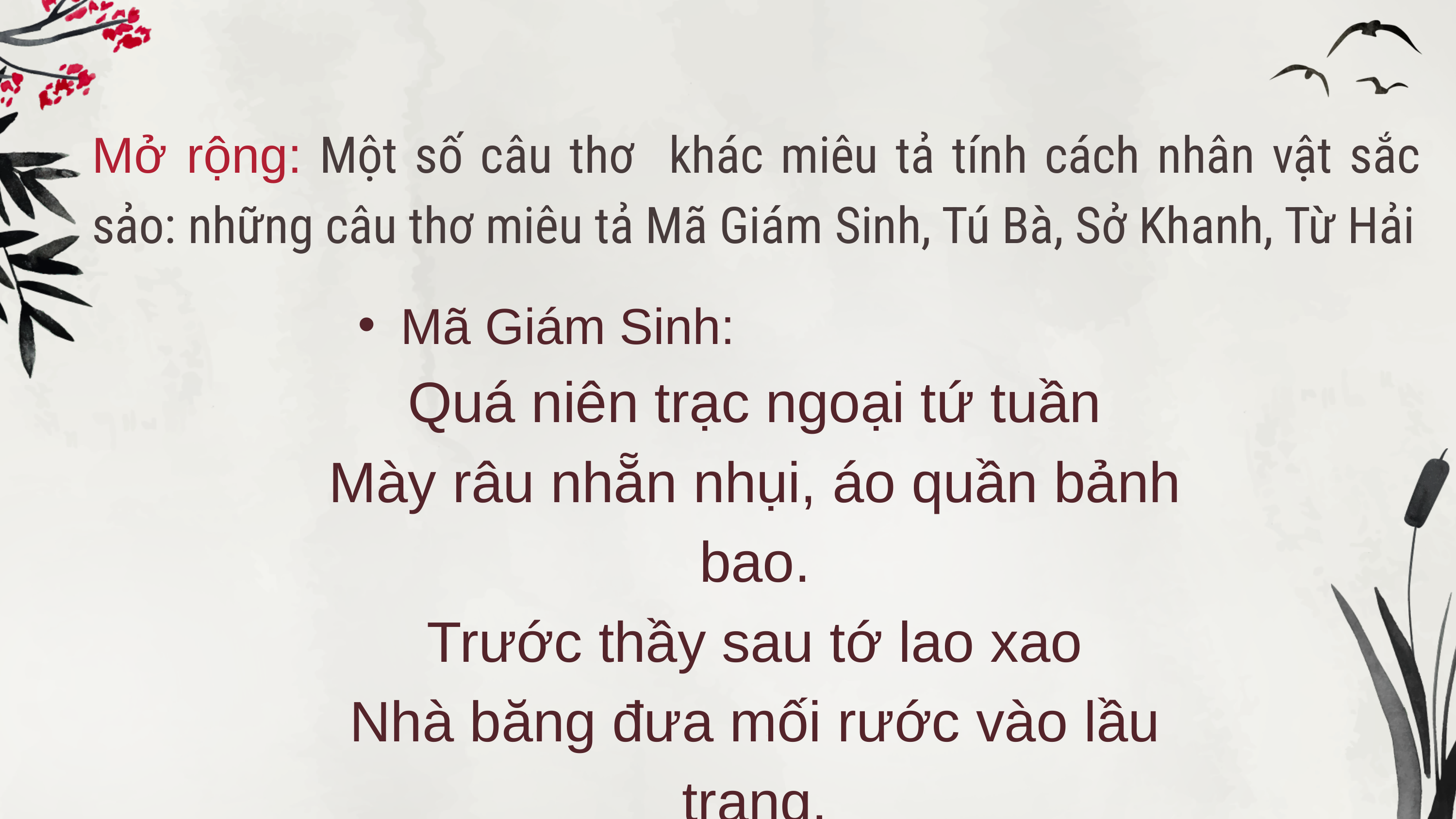

Mở rộng: Một số câu thơ  khác miêu tả tính cách nhân vật sắc sảo: những câu thơ miêu tả Mã Giám Sinh, Tú Bà, Sở Khanh, Từ Hải
Mã Giám Sinh:
Quá niên trạc ngoại tứ tuần
Mày râu nhẵn nhụi, áo quần bảnh bao.
Trước thầy sau tớ lao xao
Nhà băng đưa mối rước vào lầu trang.
Ghế trên ngồi tót sỗ sàng,